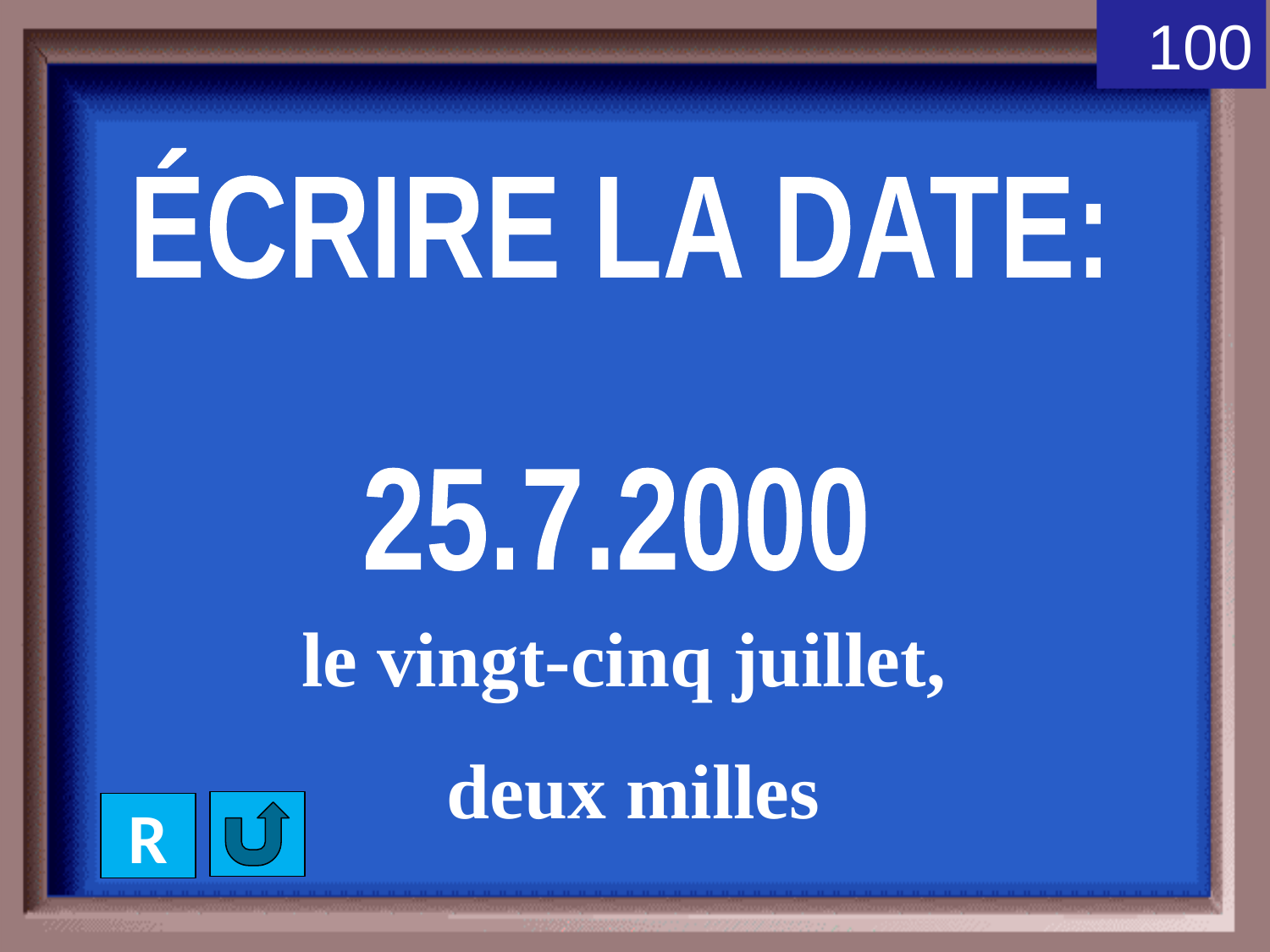

100
ÉCRIRE LA DATE:

25.7.2000
le vingt-cinq juillet,
 deux milles

R